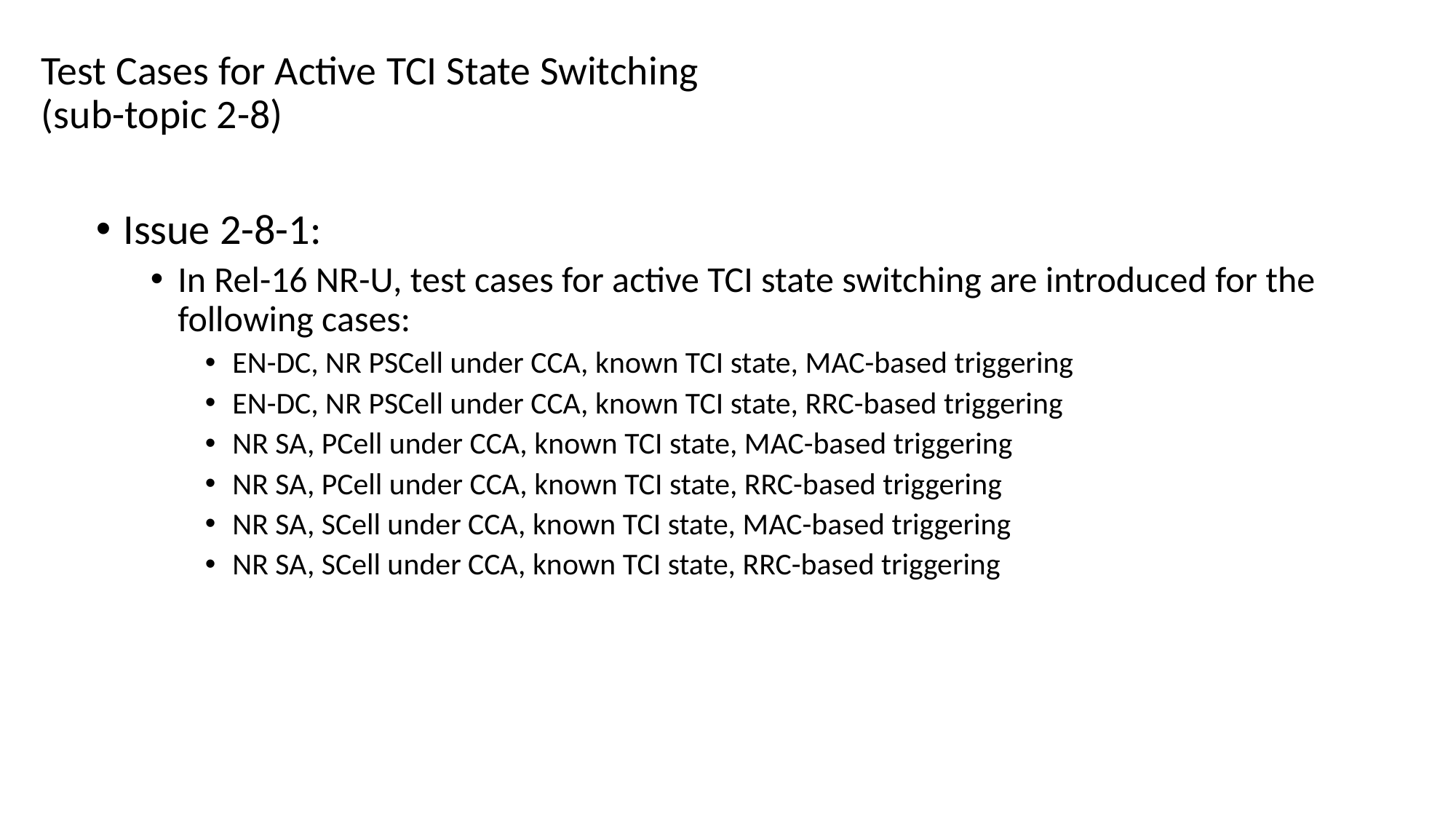

# Test Cases for Active TCI State Switching (sub-topic 2-8)

Issue 2-8-1:
In Rel-16 NR-U, test cases for active TCI state switching are introduced for the following cases:
EN-DC, NR PSCell under CCA, known TCI state, MAC-based triggering
EN-DC, NR PSCell under CCA, known TCI state, RRC-based triggering
NR SA, PCell under CCA, known TCI state, MAC-based triggering
NR SA, PCell under CCA, known TCI state, RRC-based triggering
NR SA, SCell under CCA, known TCI state, MAC-based triggering
NR SA, SCell under CCA, known TCI state, RRC-based triggering